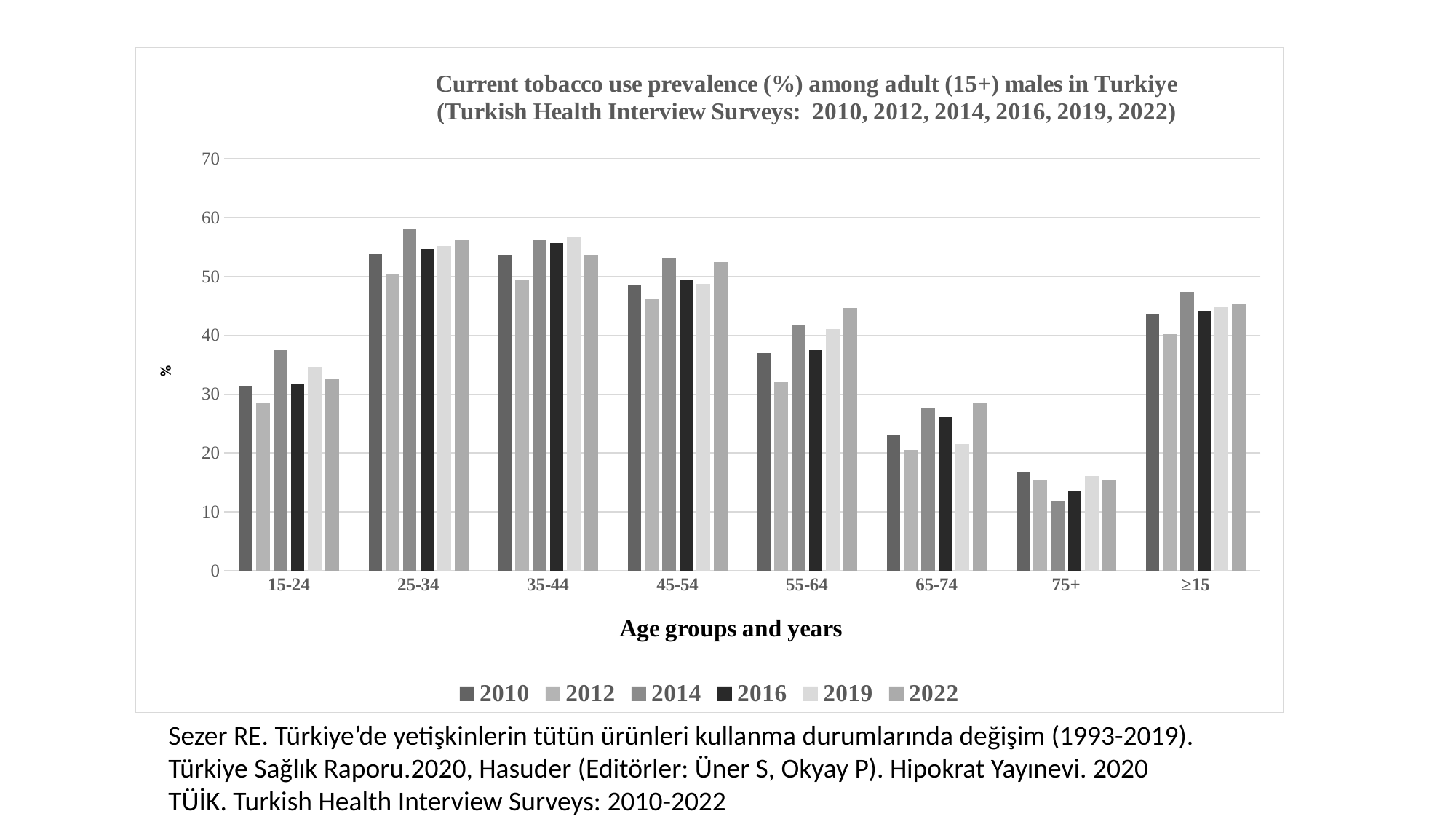

### Chart: Current tobacco use prevalence (%) among adult (15+) males in Turkiye
(Turkish Health Interview Surveys:  2010, 2012, 2014, 2016, 2019, 2022)

| Category | 2010 | 2012 | 2014 | 2016 | 2019 | 2022 |
|---|---|---|---|---|---|---|
| 15-24 | 31.4 | 28.400000000000002 | 37.5 | 31.8 | 34.6 | 32.6 |
| 25-34 | 53.8 | 50.5 | 58.1 | 54.7 | 55.2 | 56.1 |
| 35-44 | 53.6 | 49.3 | 56.3 | 55.6 | 56.8 | 53.6 |
| 45-54 | 48.5 | 46.1 | 53.1 | 49.4 | 48.7 | 52.4 |
| 55-64 | 37.0 | 32.0 | 41.800000000000004 | 37.5 | 41.0 | 44.6 |
| 65-74 | 23.0 | 20.5 | 27.599999999999998 | 26.099999999999998 | 21.5 | 28.4 |
| 75+ | 16.8 | 15.5 | 11.8 | 13.5 | 16.1 | 15.5 |
| ≥15 | 43.5 | 40.2 | 47.4 | 44.1 | 44.8 | 45.3 |
Sezer RE. Türkiye’de yetişkinlerin tütün ürünleri kullanma durumlarında değişim (1993-2019).
Türkiye Sağlık Raporu.2020, Hasuder (Editörler: Üner S, Okyay P). Hipokrat Yayınevi. 2020
TÜİK. Turkish Health Interview Surveys: 2010-2022